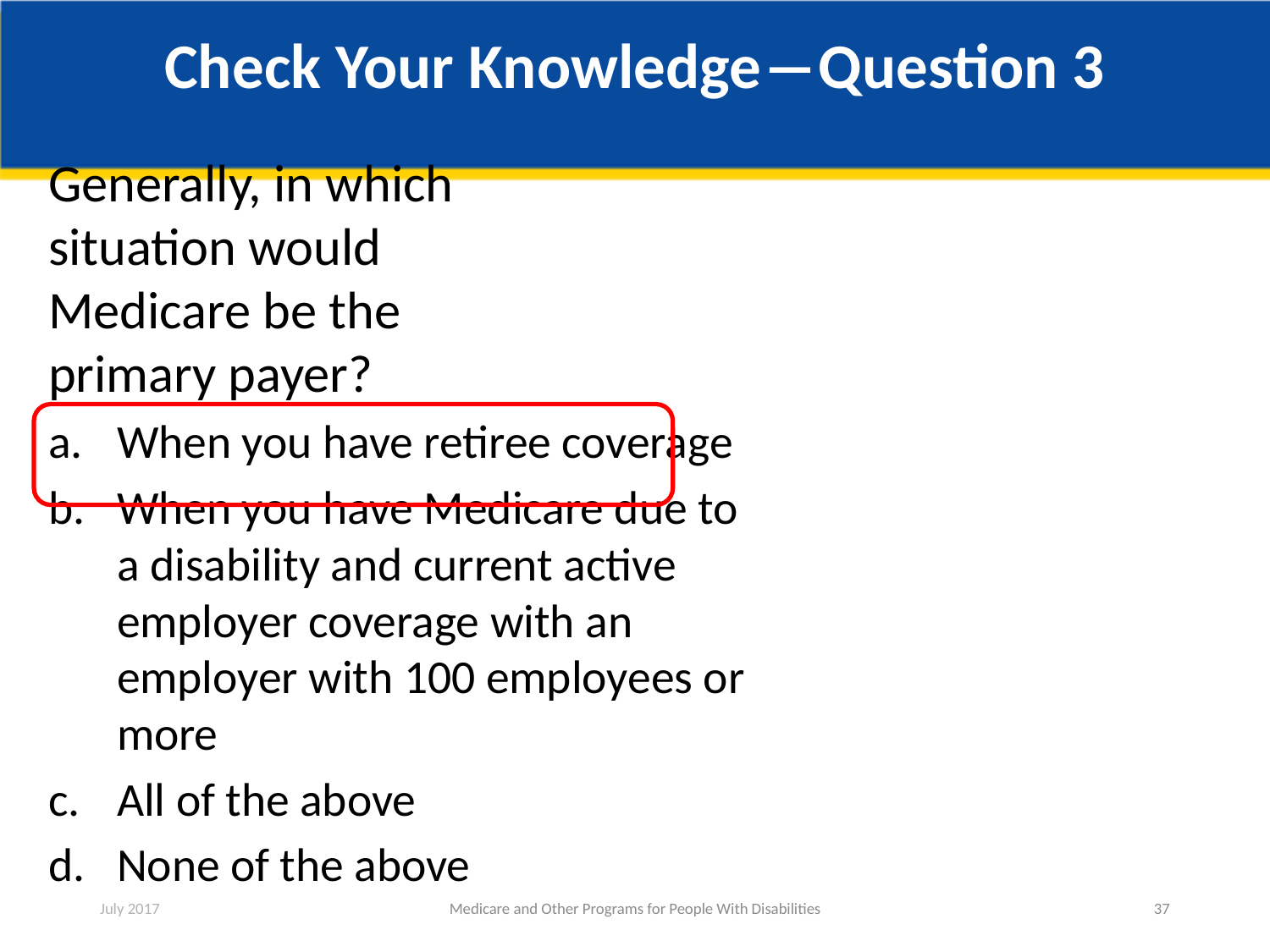

# Check Your Knowledge―Question 3
Generally, in which situation would Medicare be the primary payer?

When you have retiree coverage
When you have Medicare due to a disability and current active employer coverage with an employer with 100 employees or more
All of the above
None of the above

July 2017
Medicare and Other Programs for People With Disabilities
37